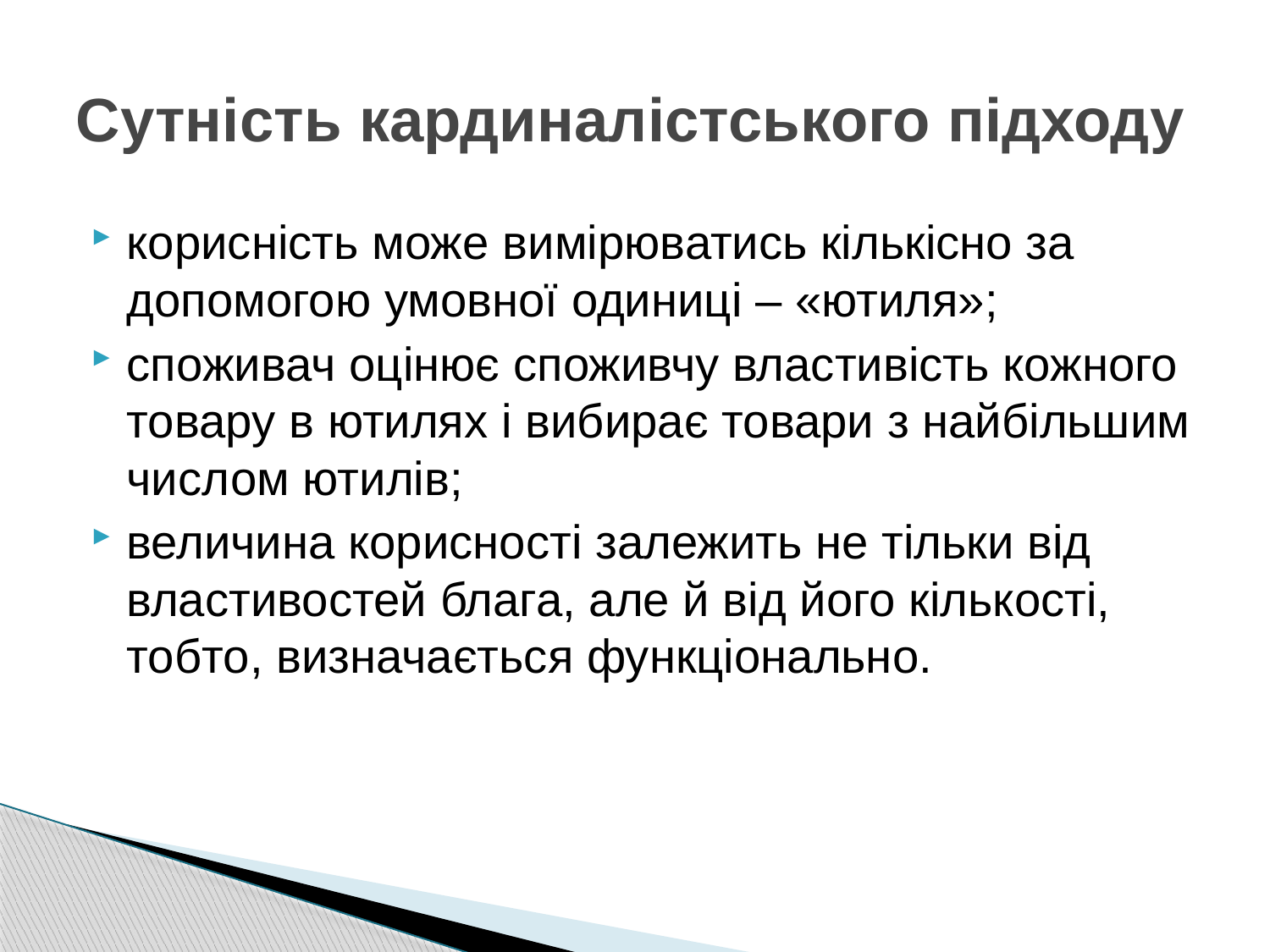

# Сутність кардиналістського підходу
корисність може вимірюватись кількісно за допомогою умовної одиниці – «ютиля»;
споживач оцінює споживчу властивість кожного товару в ютилях і вибирає товари з найбільшим числом ютилів;
величина корисності залежить не тільки від властивостей блага, але й від його кількості, тобто, визначається функціонально.